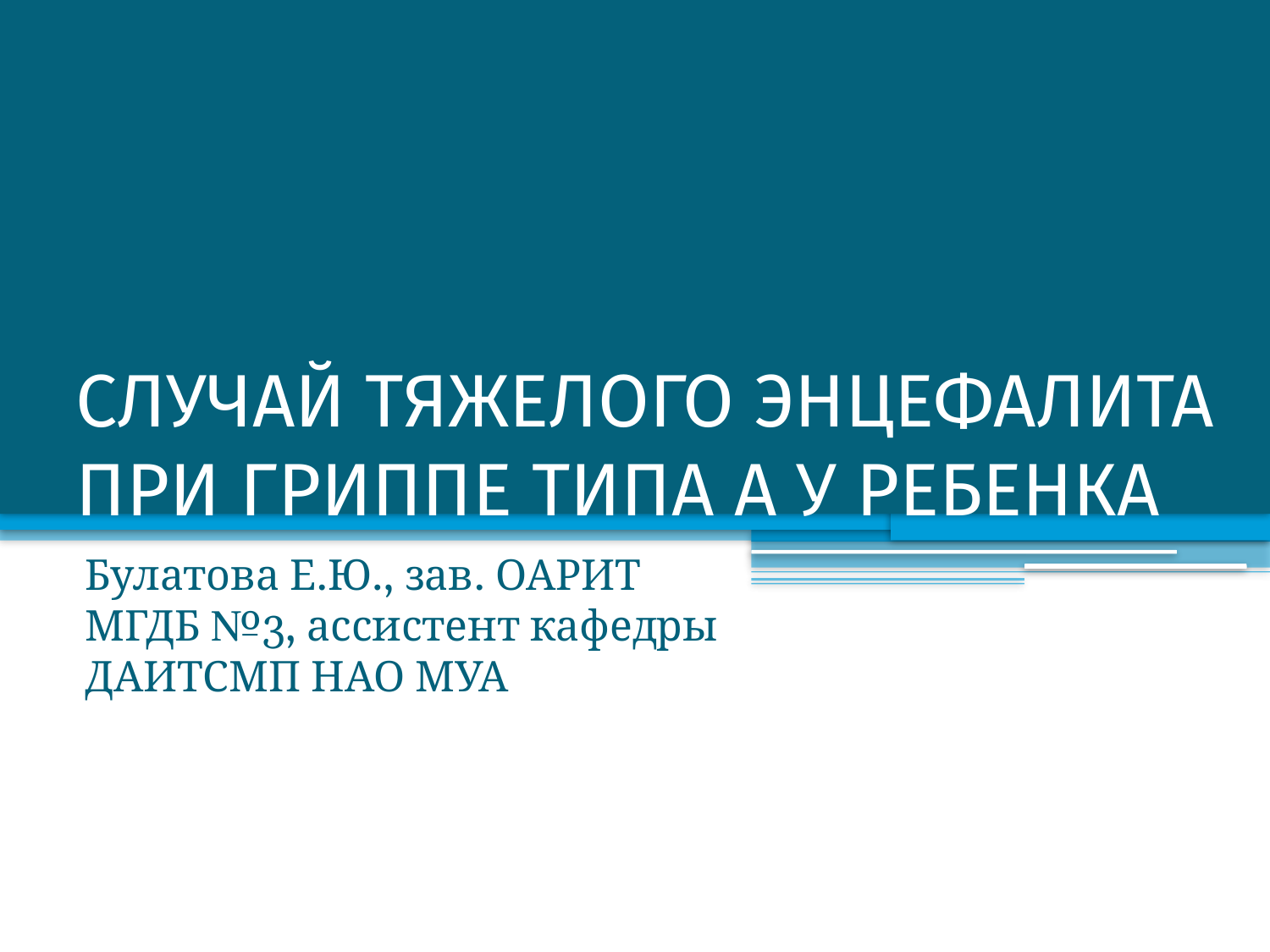

# СЛУЧАЙ ТЯЖЕЛОГО ЭНЦЕФАЛИТА ПРИ ГРИППЕ ТИПА А У РЕБЕНКА
Булатова Е.Ю., зав. ОАРИТ МГДБ №3, ассистент кафедры ДАИТСМП НАО МУА